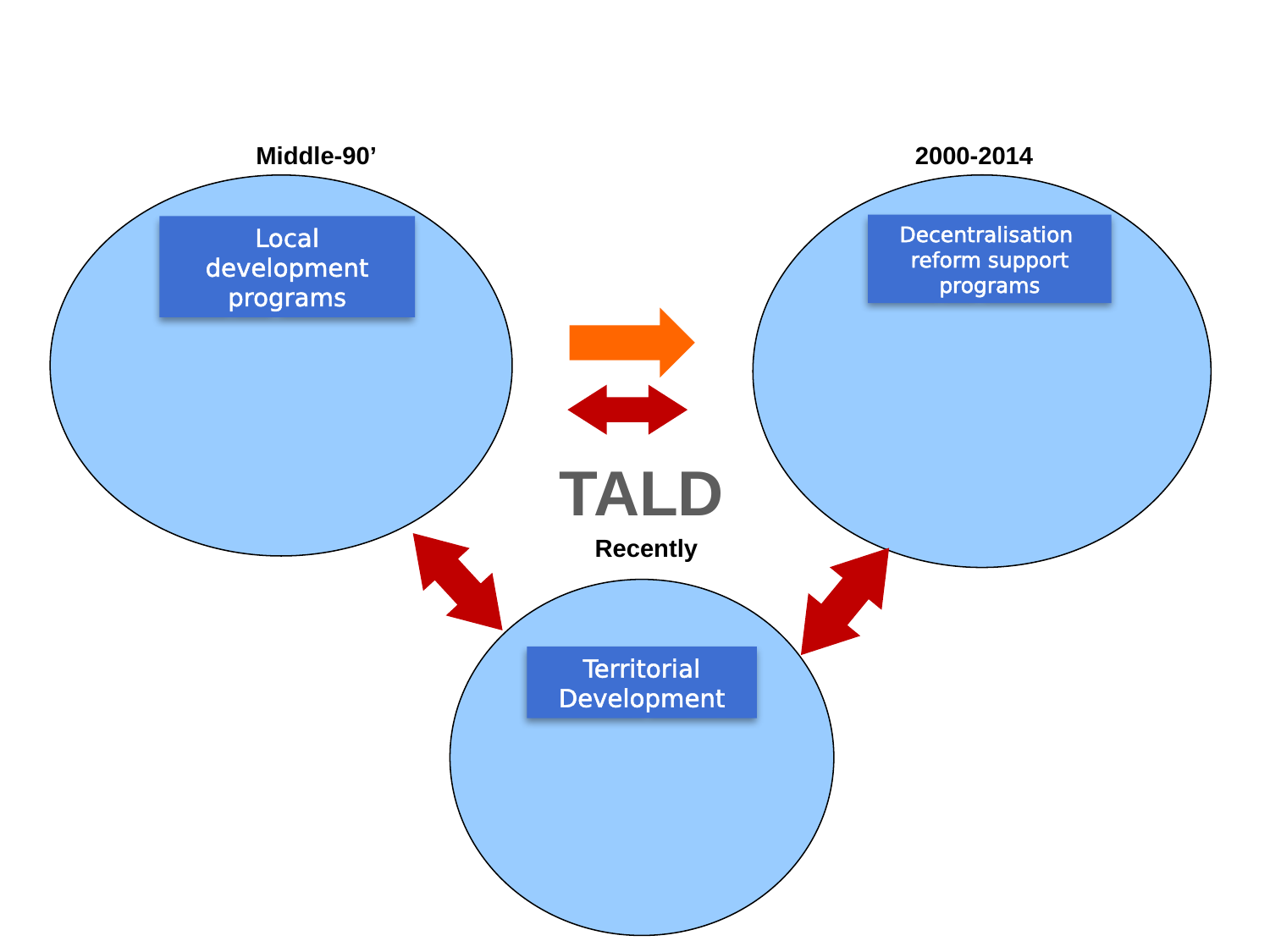

Middle-90’
Local development programs

2000-2014

Decentralisation
reform support programs

TALD
Recently

Territorial Development